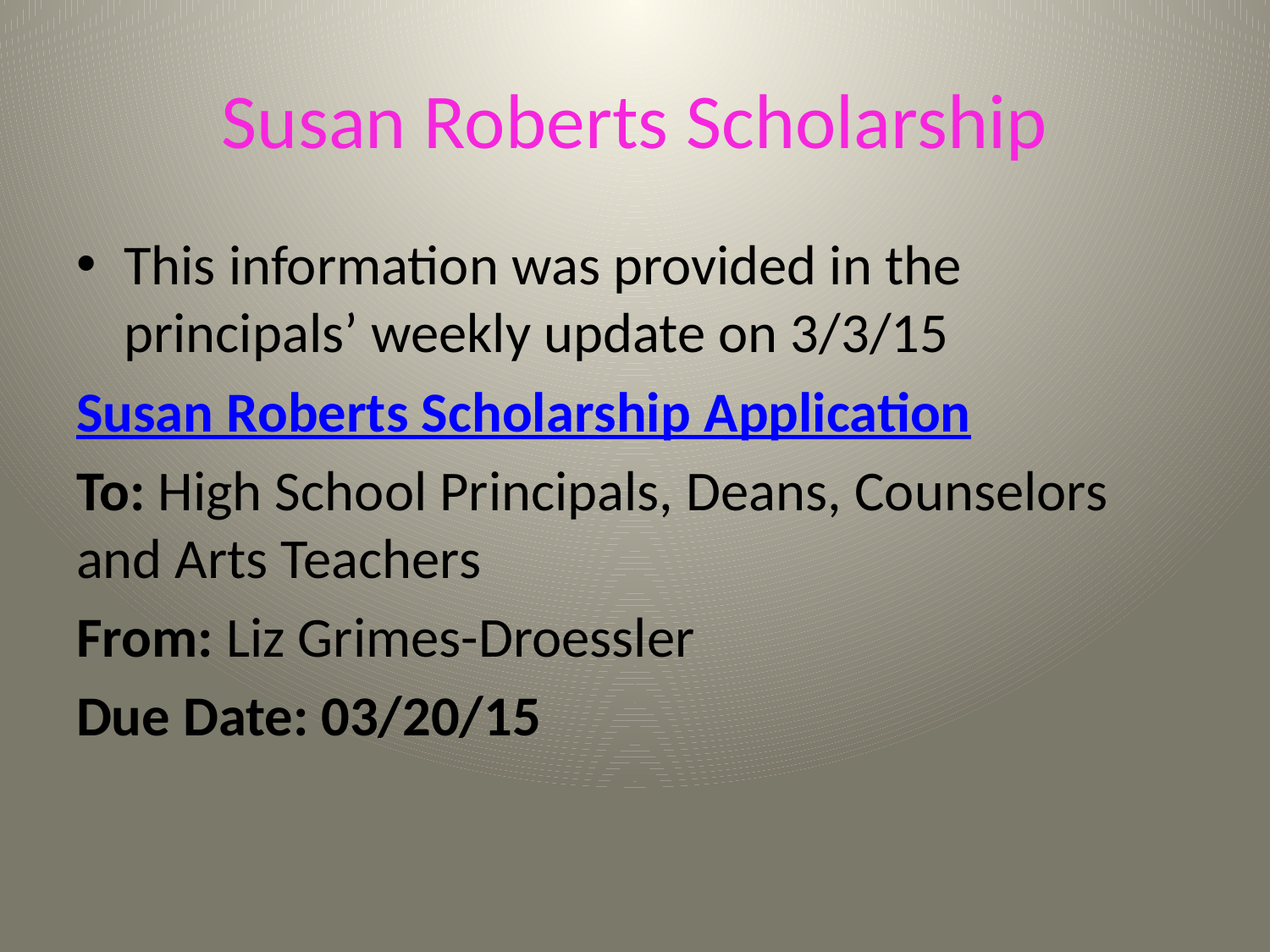

# Susan Roberts Scholarship
This information was provided in the principals’ weekly update on 3/3/15
Susan Roberts Scholarship Application
To: High School Principals, Deans, Counselors and Arts Teachers
From: Liz Grimes-Droessler
Due Date: 03/20/15